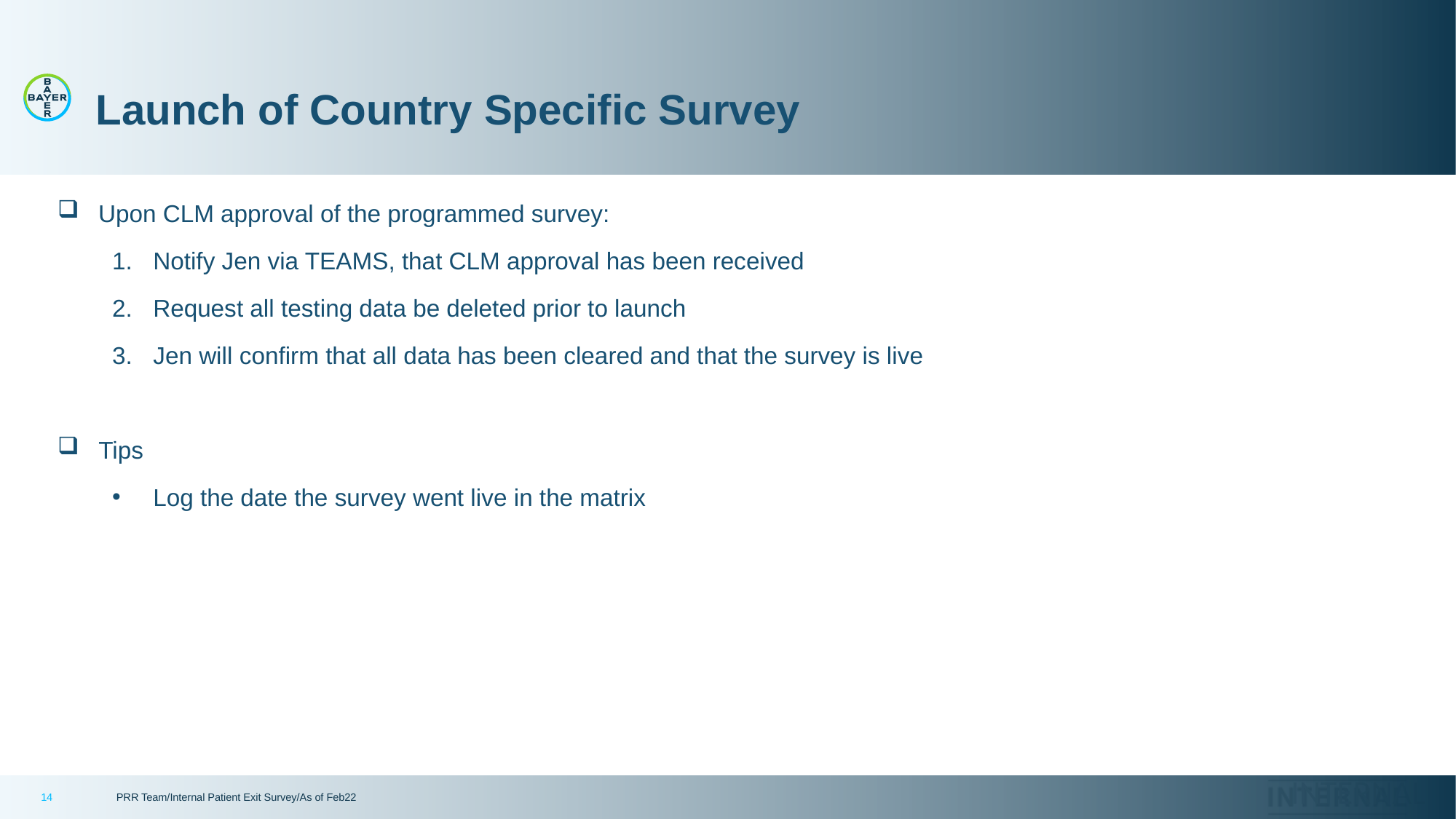

# Launch of Country Specific Survey
 Upon CLM approval of the programmed survey:
Notify Jen via TEAMS, that CLM approval has been received
Request all testing data be deleted prior to launch
Jen will confirm that all data has been cleared and that the survey is live

Tips
Log the date the survey went live in the matrix

14
PRR Team/Internal Patient Exit Survey/As of Feb22